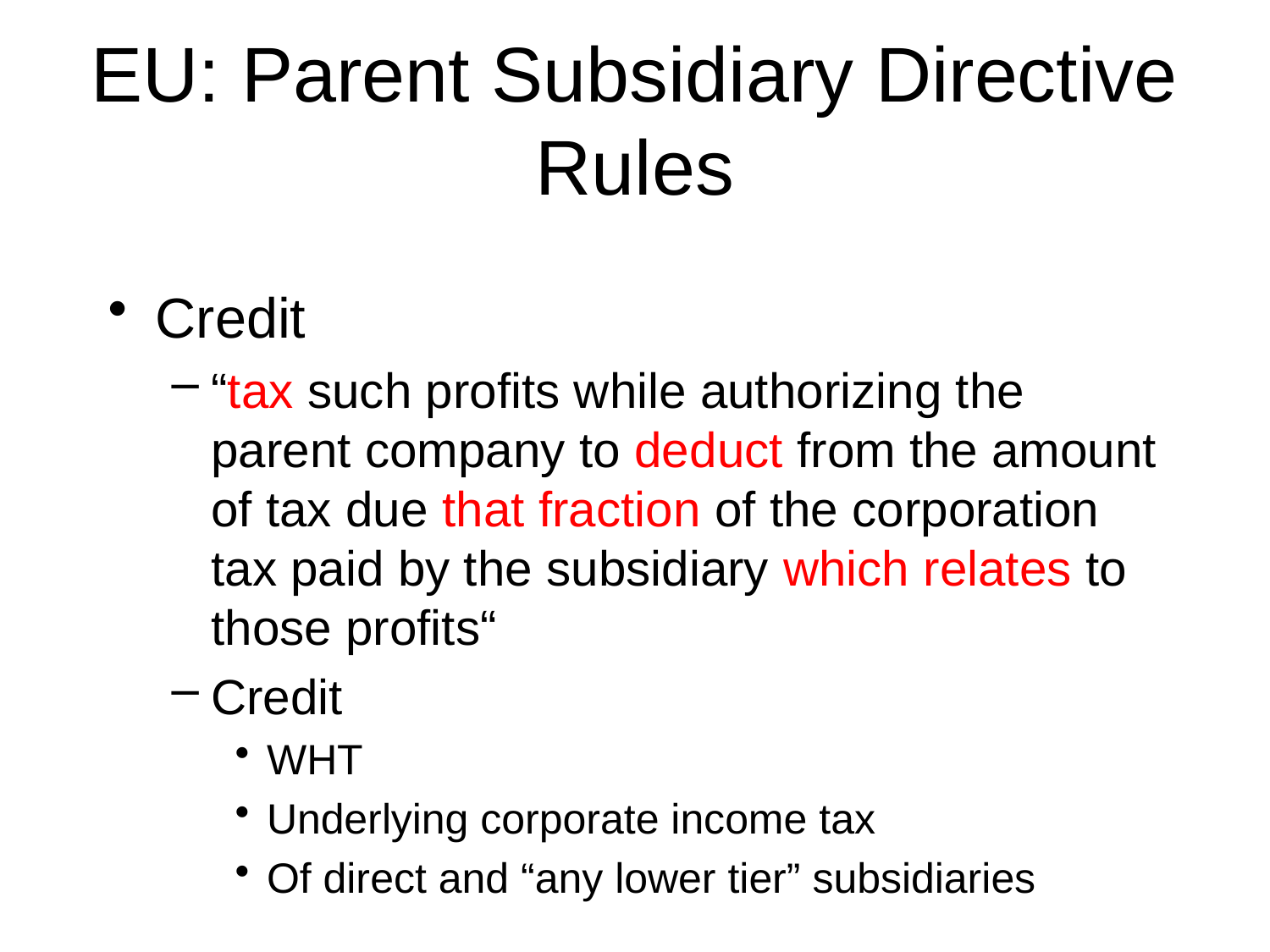

# EU: Parent Subsidiary Directive Rules
Credit
“tax such profits while authorizing the parent company to deduct from the amount of tax due that fraction of the corporation tax paid by the subsidiary which relates to those profits“
Credit
WHT
Underlying corporate income tax
Of direct and “any lower tier” subsidiaries